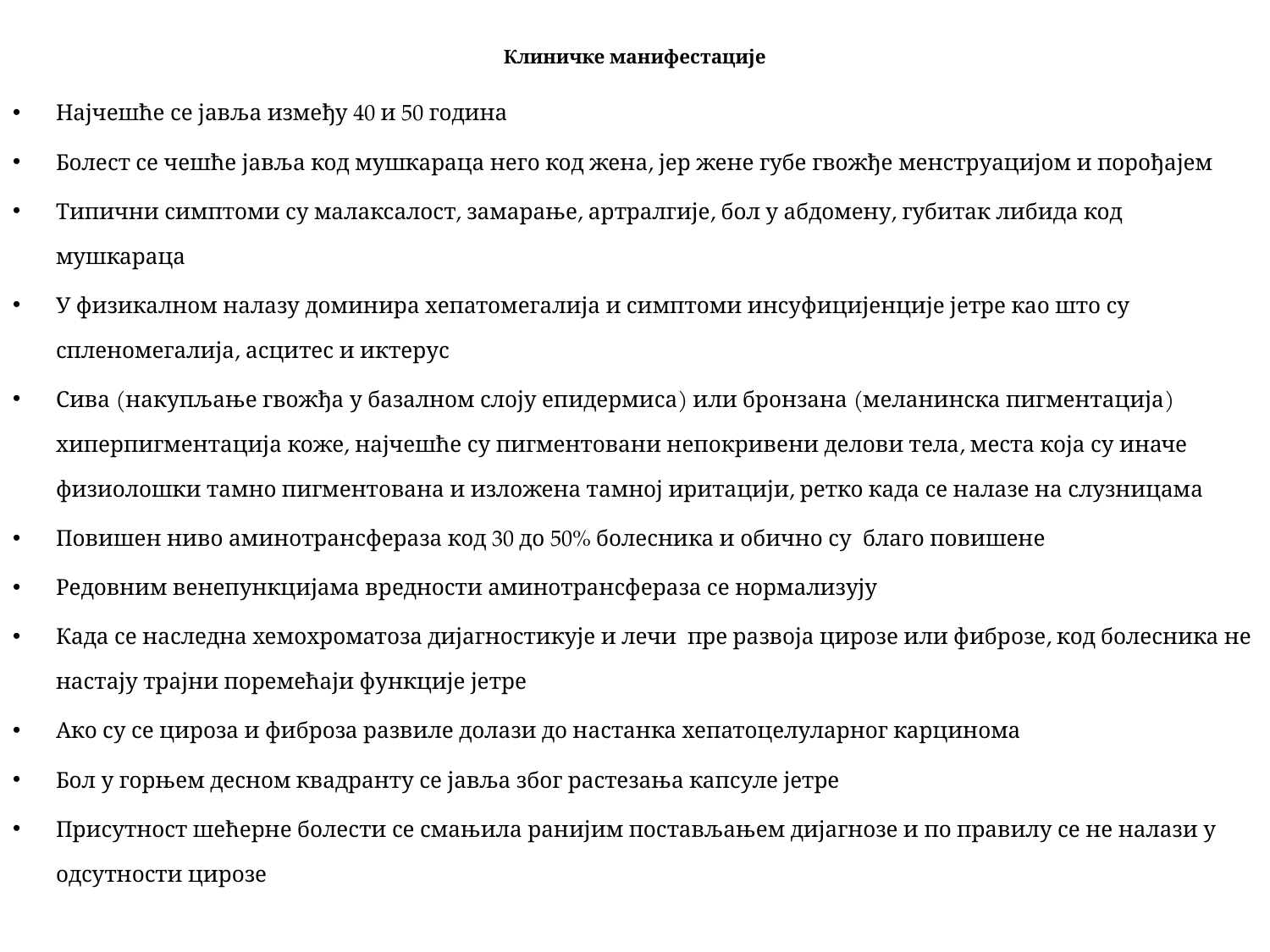

# Клиничке манифестације
Најчешће се јавља између 40 и 50 година
Болест се чешће јавља код мушкараца него код жена, јер жене губе гвожђе менструацијом и порођајем
Типични симптоми су малаксалост, замарање, артралгије, бол у абдомену, губитак либида код мушкараца
У физикалном налазу доминира хепатомегалија и симптоми инсуфицијенције јетре као што су  спленомегалија, асцитес и иктерус
Сива (накупљање гвожђа у базалном слоју епидермиса) или бронзана (меланинска пигментација)  хиперпигментација коже, најчешће су пигментовани непокривени делови тела, места која су иначе физиолошки тамно пигментована и изложена тамној иритацији, ретко када се налазе на слузницама
Повишен ниво аминотрансфераза код 30 до 50% болесника и обично су  благо повишене
Редовним венепункцијама вредности аминотрансфераза се нормализују
Када се наследна хемохроматоза дијагностикује и лечи  пре развоја цирозе или фиброзе, код болесника не настају трајни поремећаји функције јетре
Ако су се цироза и фиброза развиле долази до настанка хепатоцелуларног карцинома
Бол у горњем десном квадранту се јавља због растезања капсуле јетре
Присутност шећерне болести се смањила ранијим постављањем дијагнозе и по правилу се не налази у одсутности цирозе